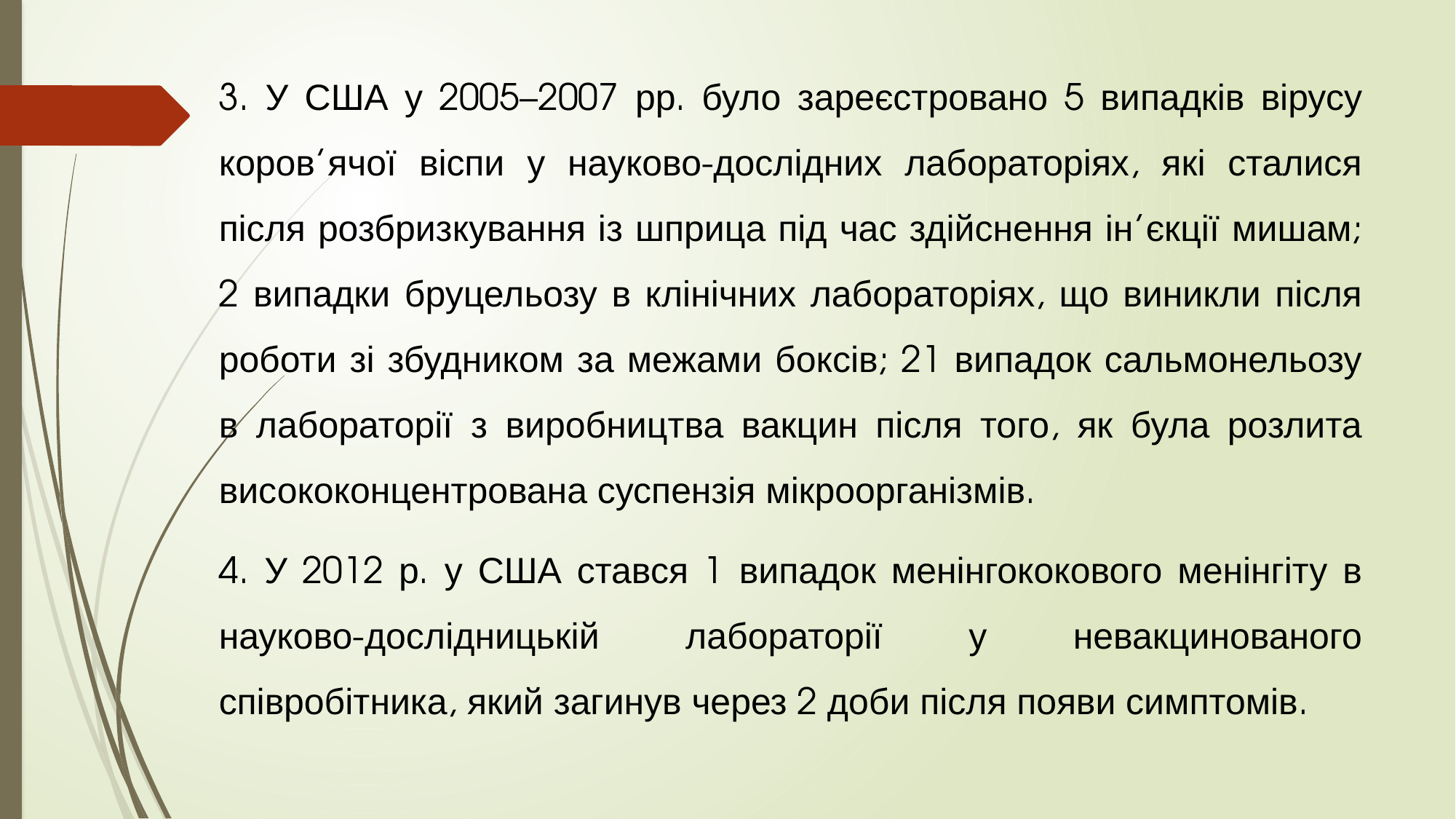

3. У США у 2005–2007 рр. було зареєстровано 5 випадків вірусу коров’ячої віспи у науково-дослідних лабораторіях, які сталися після розбризкування із шприца під час здійснення ін’єкції мишам; 2 випадки бруцельозу в клінічних лабораторіях, що виникли після роботи зі збудником за межами боксів; 21 випадок сальмонельозу в лабораторії з виробництва вакцин після того, як була розлита висококонцентрована суспензія мікроорганізмів.
4. У 2012 р. у США стався 1 випадок менінгококового менінгіту в науково-дослідницькій лабораторії у невакцинованого співробітника, який загинув через 2 доби після появи симптомів.